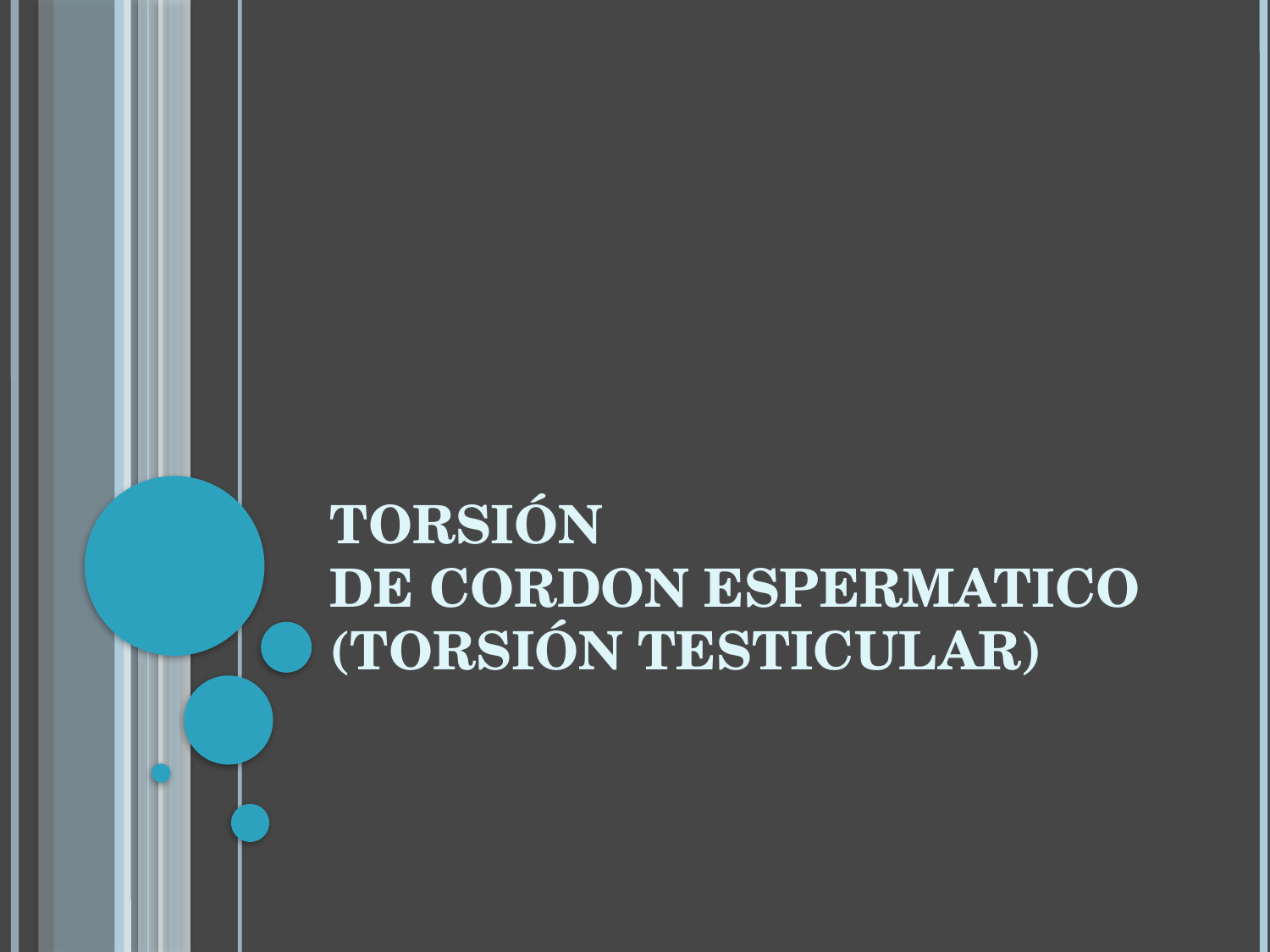

# TORSIÓN DE CORDON ESPERMATICO (TORSIÓN TESTICULAR)